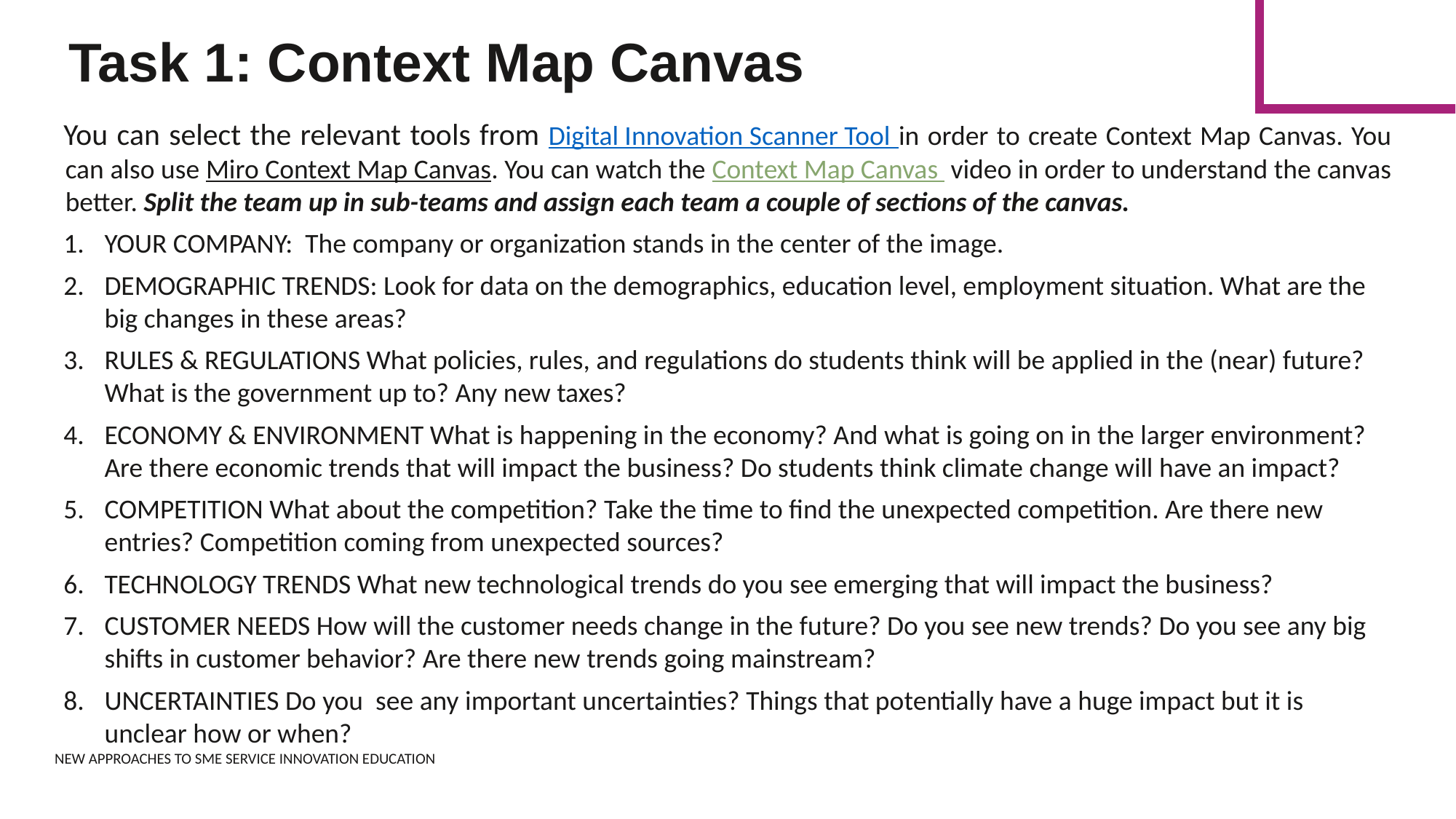

Task 1: Context Map Canvas
You can select the relevant tools from Digital Innovation Scanner Tool in order to create Context Map Canvas. You can also use Miro Context Map Canvas. You can watch the Context Map Canvas  video in order to understand the canvas better. Split the team up in sub-teams and assign each team a couple of sections of the canvas.
YOUR COMPANY:  The company or organization stands in the center of the image.
DEMOGRAPHIC TRENDS: Look for data on the demographics, education level, employment situation. What are the big changes in these areas?
RULES & REGULATIONS What policies, rules, and regulations do students think will be applied in the (near) future? What is the government up to? Any new taxes?
ECONOMY & ENVIRONMENT What is happening in the economy? And what is going on in the larger environment? Are there economic trends that will impact the business? Do students think climate change will have an impact?
COMPETITION What about the competition? Take the time to find the unexpected competition. Are there new entries? Competition coming from unexpected sources?
TECHNOLOGY TRENDS What new technological trends do you see emerging that will impact the business?
CUSTOMER NEEDS How will the customer needs change in the future? Do you see new trends? Do you see any big shifts in customer behavior? Are there new trends going mainstream?
UNCERTAINTIES Do you  see any important uncertainties? Things that potentially have a huge impact but it is unclear how or when?